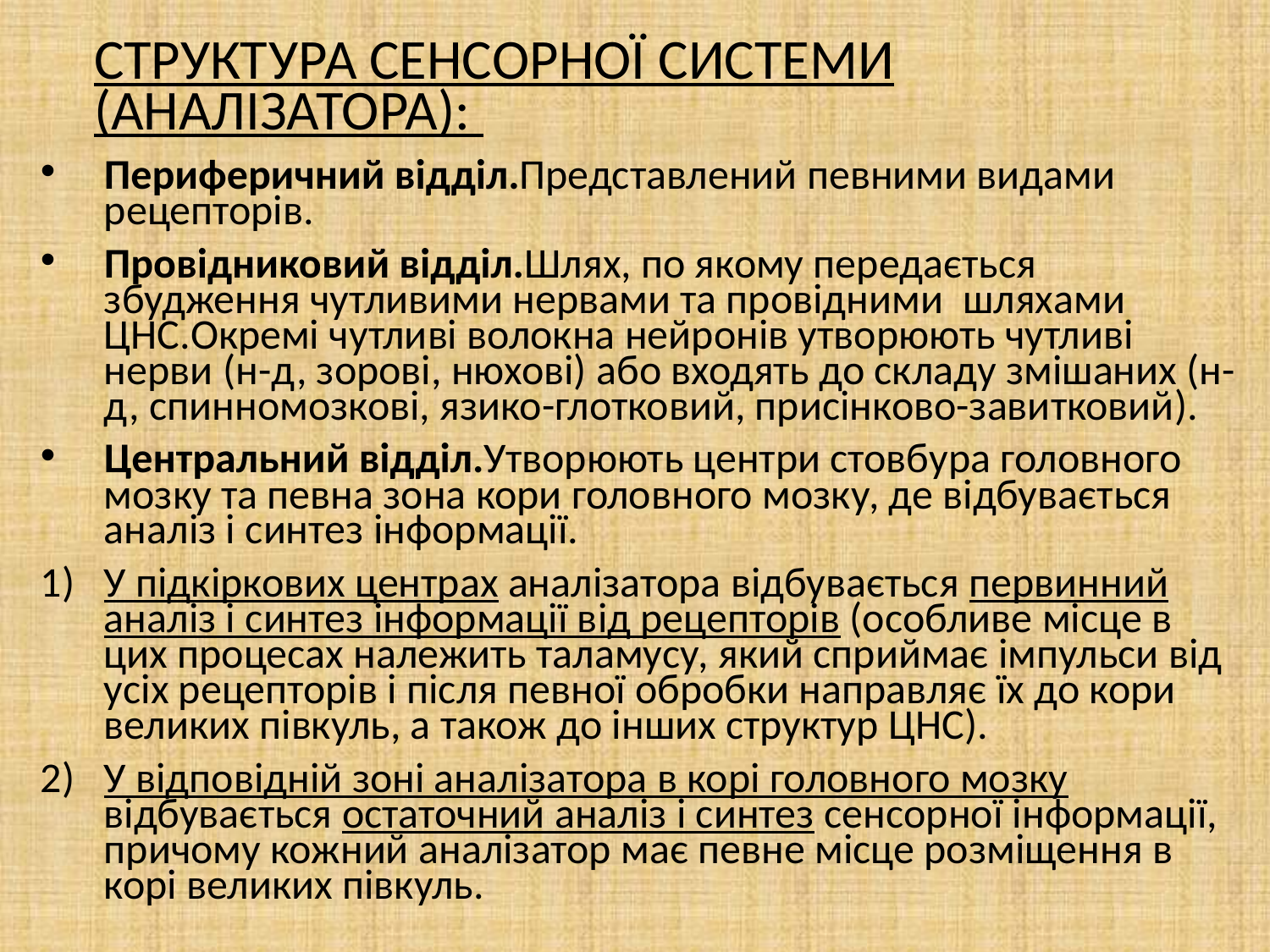

СТРУКТУРА СЕНСОРНОЇ СИСТЕМИ (АНАЛІЗАТОРА):
Периферичний відділ.Представлений певними видами рецепторів.
Провідниковий відділ.Шлях, по якому передається збудження чутливими нервами та провідними  шляхами ЦНС.Окремі чутливі волокна нейронів утворюють чутливі нерви (н-д, зорові, нюхові) або входять до складу змішаних (н-д, спинномозкові, язико-глотковий, присінково-завитковий).
Центральний відділ.Утворюють центри стовбура головного мозку та певна зона кори головного мозку, де відбувається аналіз і синтез інформації.
У підкіркових центрах аналізатора відбувається первинний аналіз і синтез інформації від рецепторів (особливе місце в цих процесах належить таламусу, який сприймає імпульси від усіх рецепторів і після певної обробки направляє їх до кори великих півкуль, а також до інших структур ЦНС).
У відповідній зоні аналізатора в корі головного мозку відбувається остаточний аналіз і синтез сенсорної інформації, причому кожний аналізатор має певне місце розміщення в корі великих півкуль.